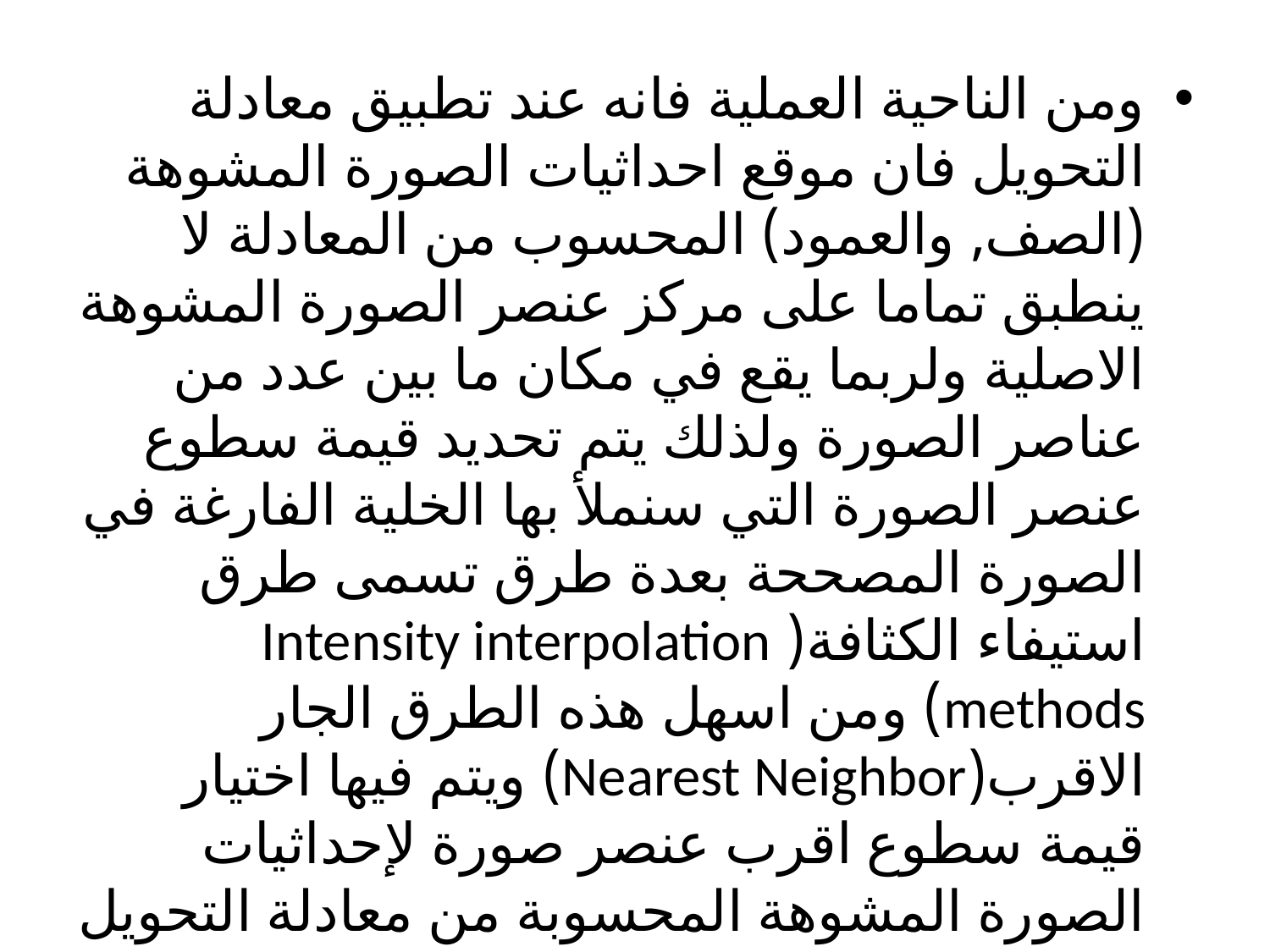

ومن الناحية العملية فانه عند تطبيق معادلة التحويل فان موقع احداثيات الصورة المشوهة (الصف, والعمود) المحسوب من المعادلة لا ينطبق تماما على مركز عنصر الصورة المشوهة الاصلية ولربما يقع في مكان ما بين عدد من عناصر الصورة ولذلك يتم تحديد قيمة سطوع عنصر الصورة التي سنملأ بها الخلية الفارغة في الصورة المصححة بعدة طرق تسمى طرق استيفاء الكثافة( Intensity interpolation methods) ومن اسهل هذه الطرق الجار الاقرب(Nearest Neighbor) ويتم فيها اختيار قيمة سطوع اقرب عنصر صورة لإحداثيات الصورة المشوهة المحسوبة من معادلة التحويل ومن مميزات هذه الطريقة